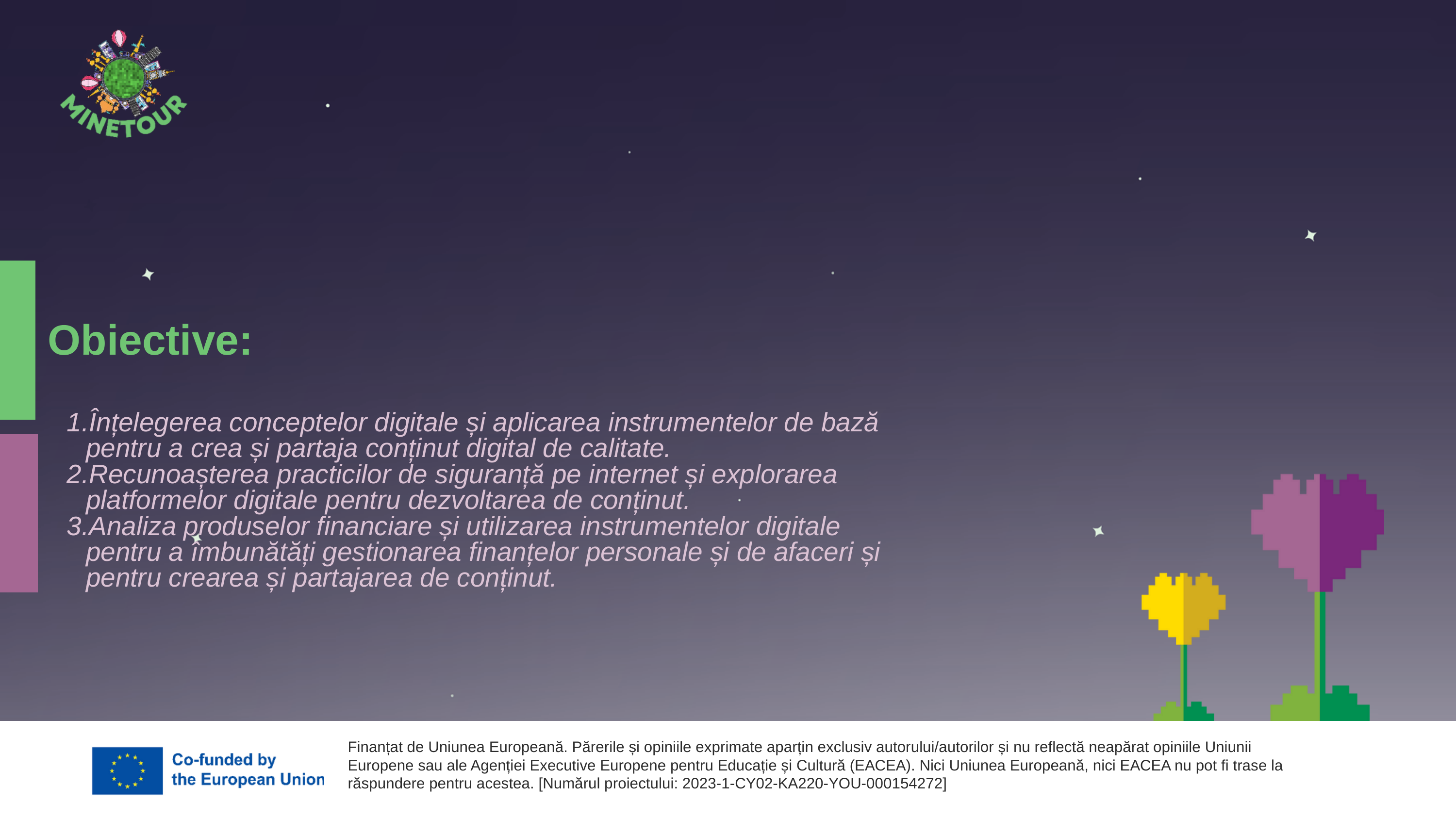

Obiective:

Înțelegerea conceptelor digitale și aplicarea instrumentelor de bază pentru a crea și partaja conținut digital de calitate.
Recunoașterea practicilor de siguranță pe internet și explorarea platformelor digitale pentru dezvoltarea de conținut.
Analiza produselor financiare și utilizarea instrumentelor digitale pentru a îmbunătăți gestionarea finanțelor personale și de afaceri și pentru crearea și partajarea de conținut.

Finanțat de Uniunea Europeană. Părerile și opiniile exprimate aparțin exclusiv autorului/autorilor și nu reflectă neapărat opiniile Uniunii Europene sau ale Agenției Executive Europene pentru Educație și Cultură (EACEA). Nici Uniunea Europeană, nici EACEA nu pot fi trase la răspundere pentru acestea. [Numărul proiectului: 2023-1-CY02-KA220-YOU-000154272]